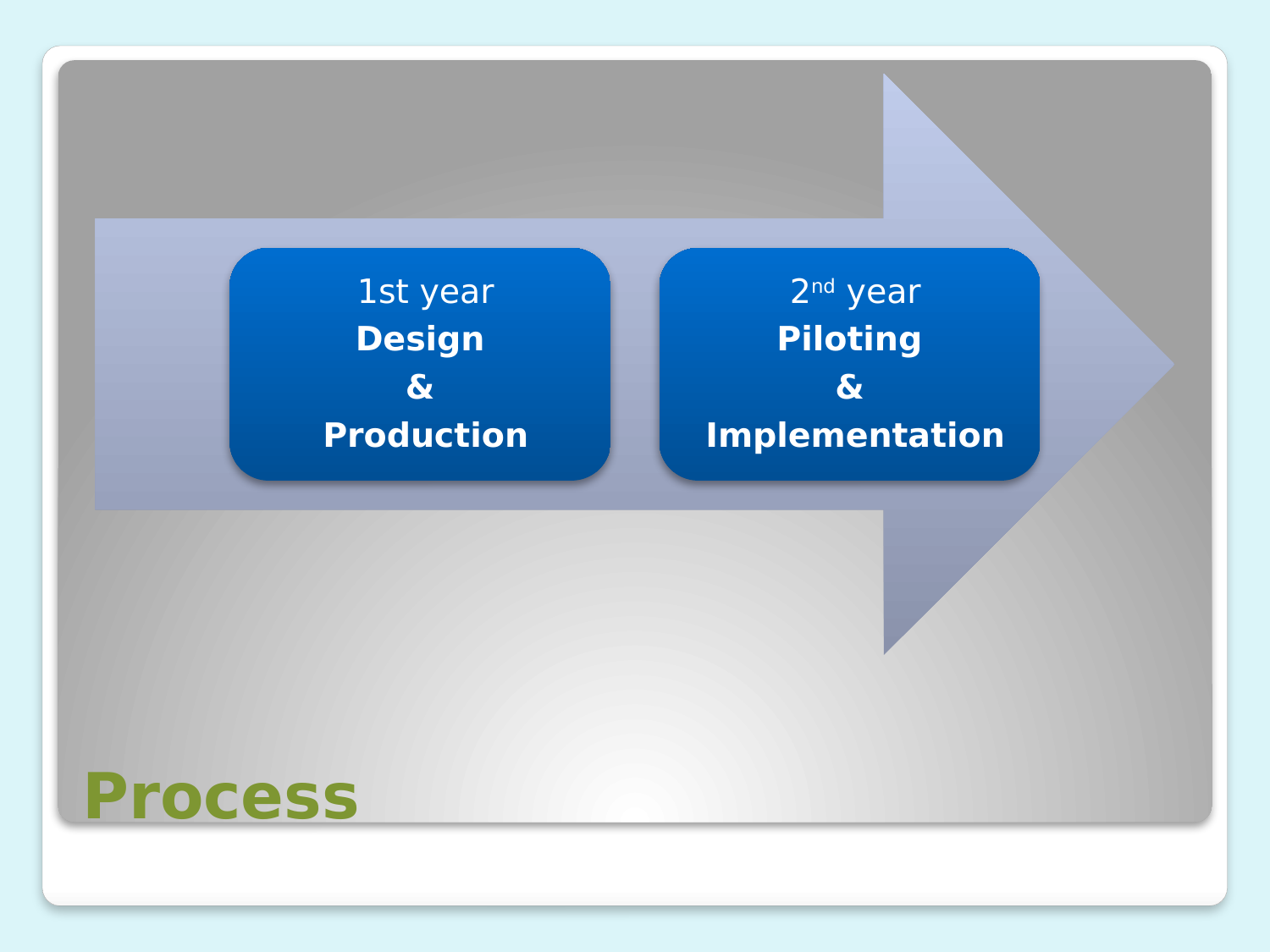

1st year
Design
&
Production
2nd year
Piloting
&
Implementation
# Process